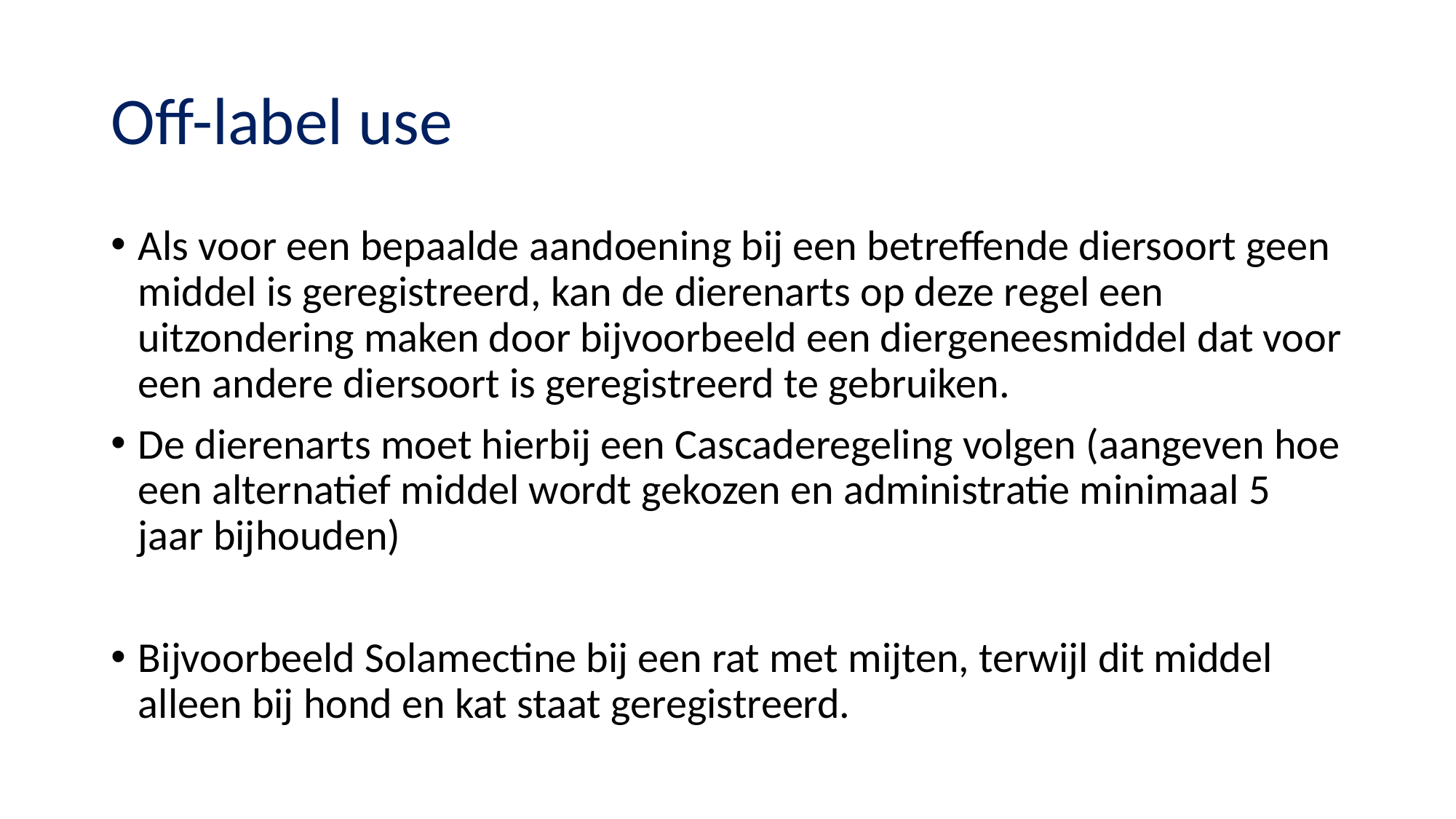

# Off-label use
Als voor een bepaalde aandoening bij een betreffende diersoort geen middel is geregistreerd, kan de dierenarts op deze regel een uitzondering maken door bijvoorbeeld een diergeneesmiddel dat voor een andere diersoort is geregistreerd te gebruiken.
De dierenarts moet hierbij een Cascaderegeling volgen (aangeven hoe een alternatief middel wordt gekozen en administratie minimaal 5 jaar bijhouden)

Bijvoorbeeld Solamectine bij een rat met mijten, terwijl dit middel alleen bij hond en kat staat geregistreerd.